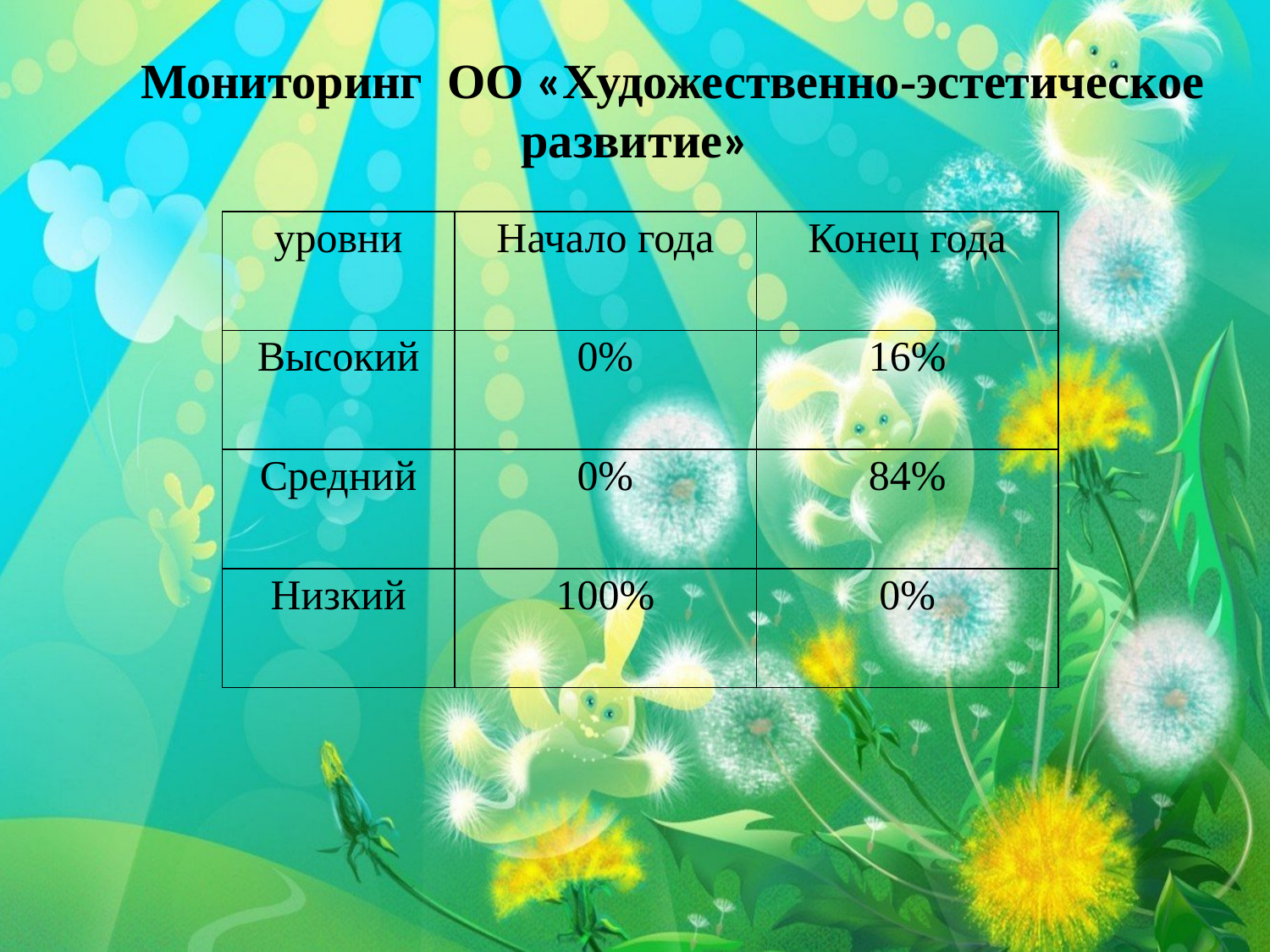

Мониторинг  ОО «Художественно-эстетическое развитие»

| уровни | Начало года | Конец года |
| --- | --- | --- |
| Высокий | 0% | 16% |
| Средний | 0% | 84% |
| Низкий | 100% | 0% |